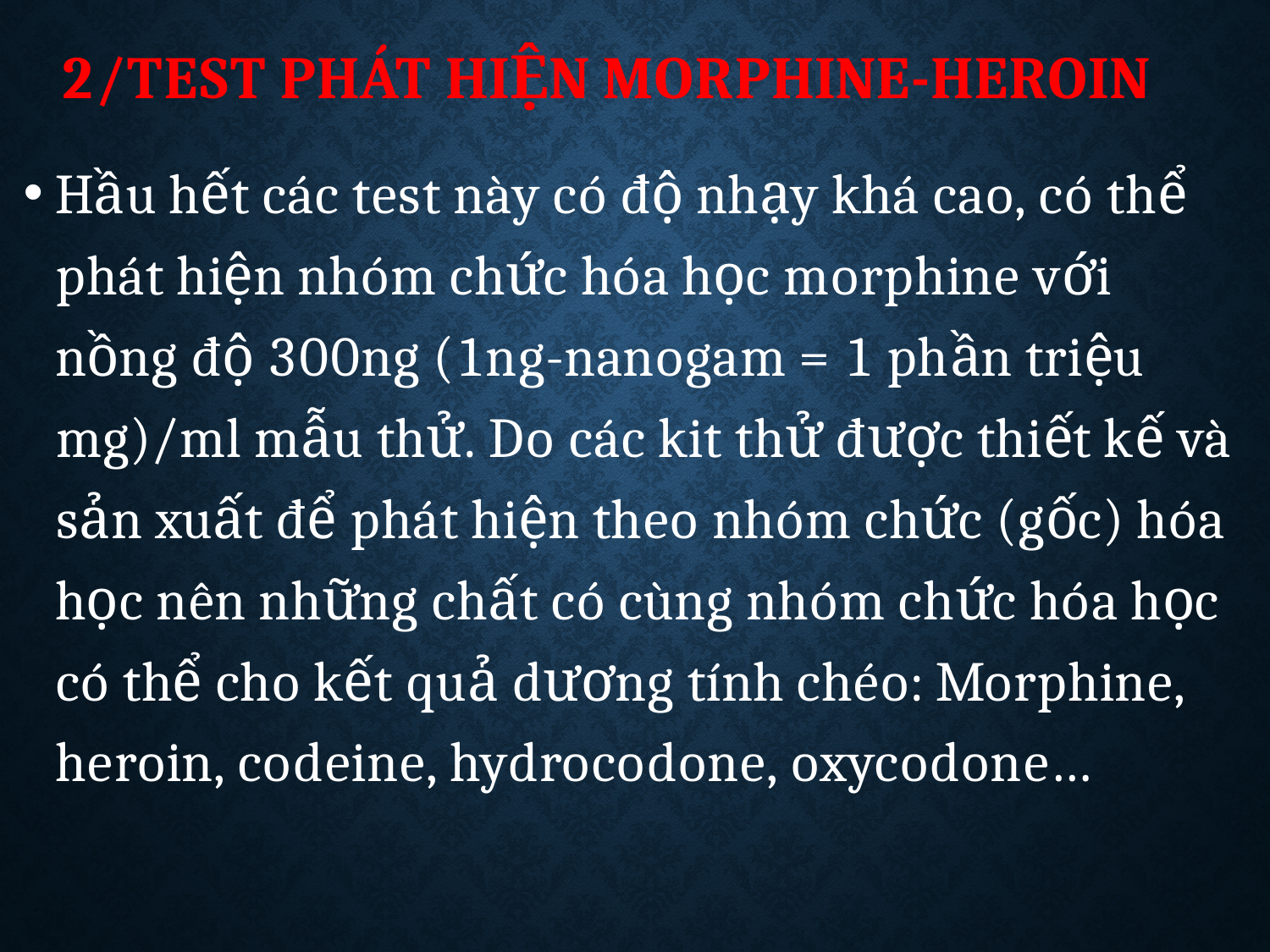

# 2/Test phát hiện Morphine-Heroin
Hầu hết các test này có độ nhạy khá cao, có thể phát hiện nhóm chức hóa học morphine với nồng độ 300ng (1ng-nanogam = 1 phần triệu mg)/ml mẫu thử. Do các kit thử được thiết kế và sản xuất để phát hiện theo nhóm chức (gốc) hóa học nên những chất có cùng nhóm chức hóa học có thể cho kết quả dương tính chéo: Morphine, heroin, codeine, hydrocodone, oxycodone…